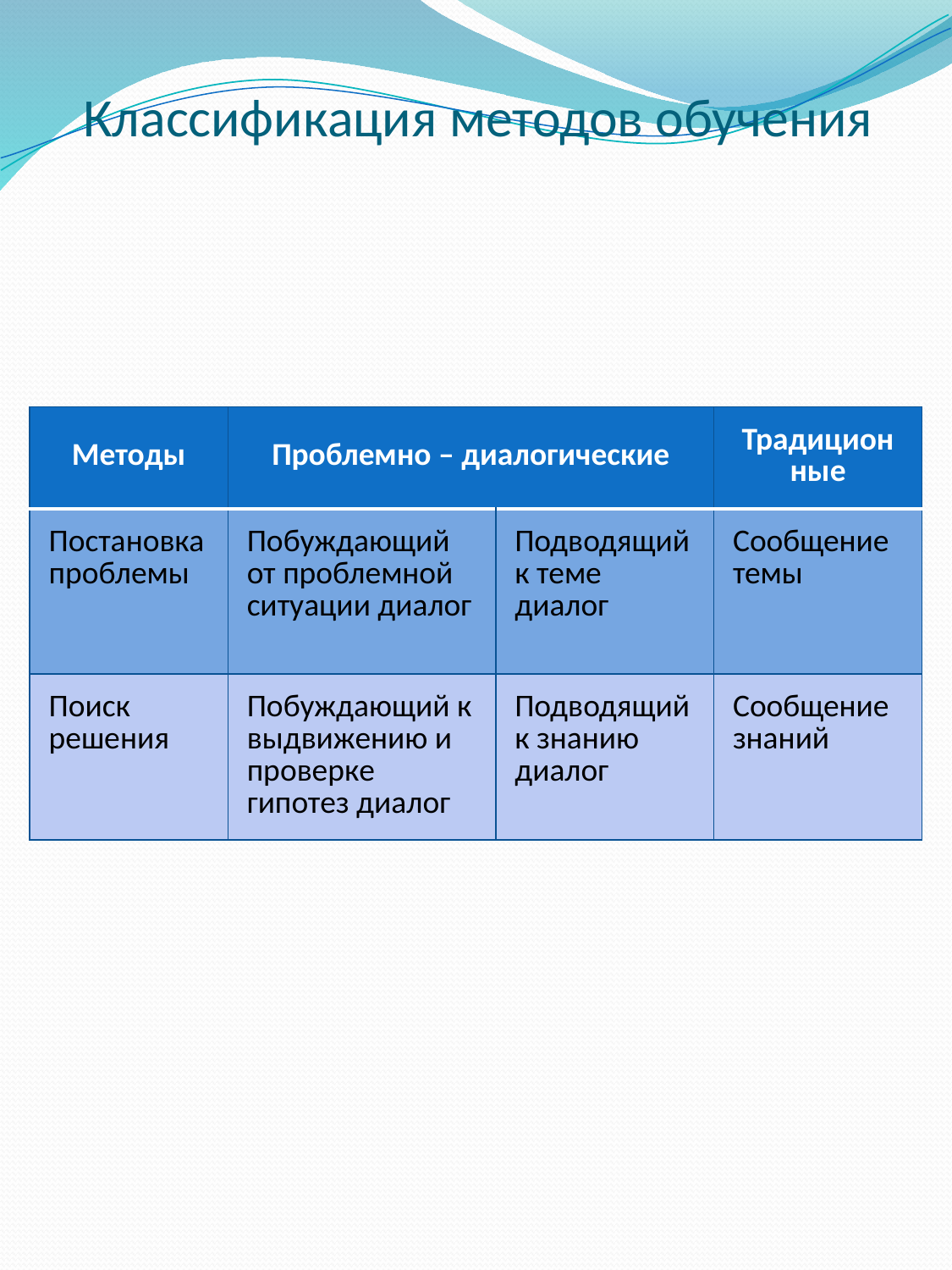

# Классификация методов обучения
| Методы | Проблемно – диалогические |  | Традицион ные |
| --- | --- | --- | --- |
| Постановка проблемы | Побуждающий от проблемной ситуации диалог | Подводящий к теме диалог | Сообщение темы |
| Поиск решения | Побуждающий к выдвижению и проверке гипотез диалог | Подводящий к знанию диалог | Сообщение знаний |